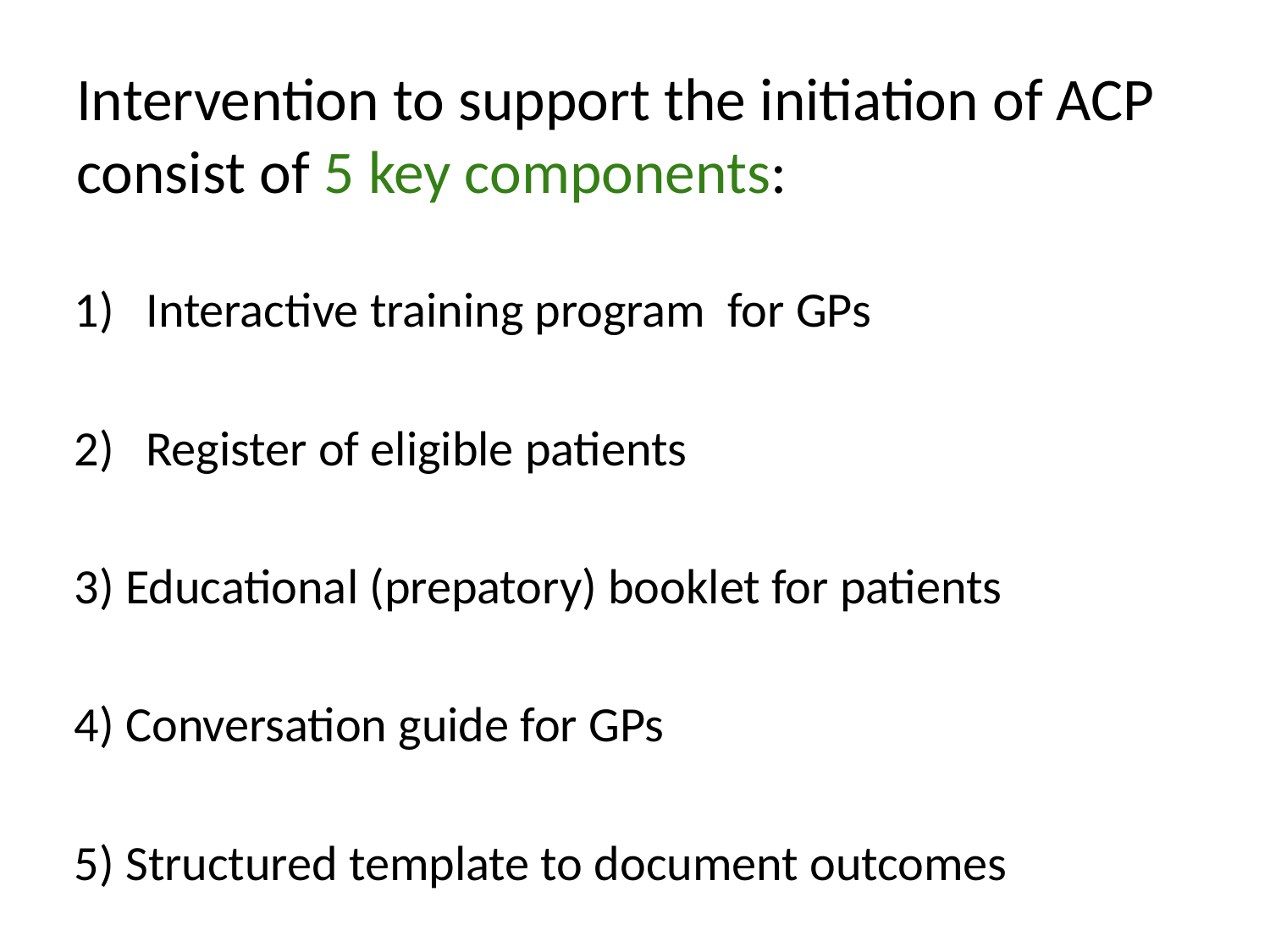

# Intervention to support the initiation of ACP consist of 5 key components:
Interactive training program  for GPs

Register of eligible patients

3) Educational (prepatory) booklet for patients

4) Conversation guide for GPs

5) Structured template to document outcomes